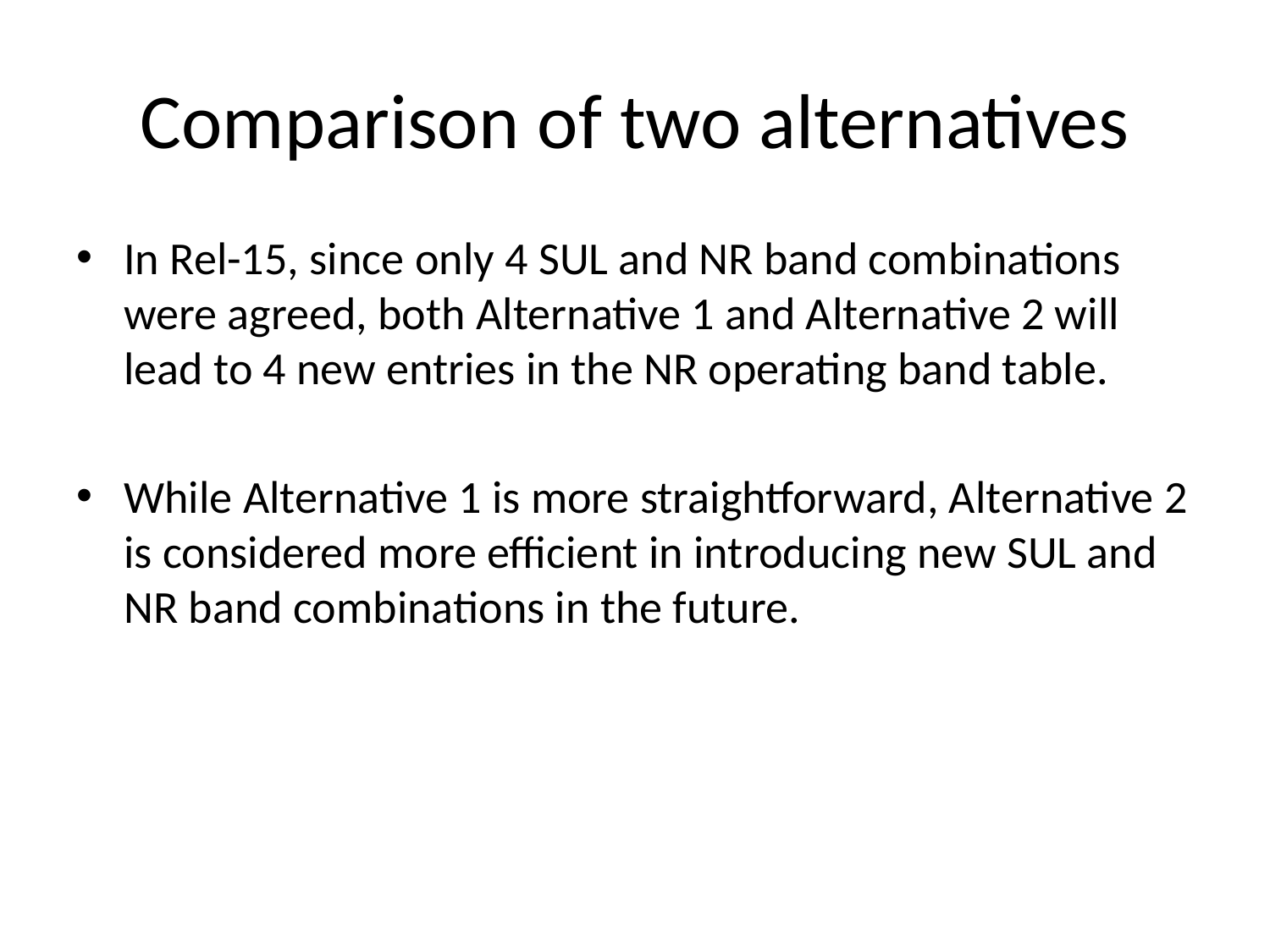

# Comparison of two alternatives
In Rel-15, since only 4 SUL and NR band combinations were agreed, both Alternative 1 and Alternative 2 will lead to 4 new entries in the NR operating band table.

While Alternative 1 is more straightforward, Alternative 2 is considered more efficient in introducing new SUL and NR band combinations in the future.